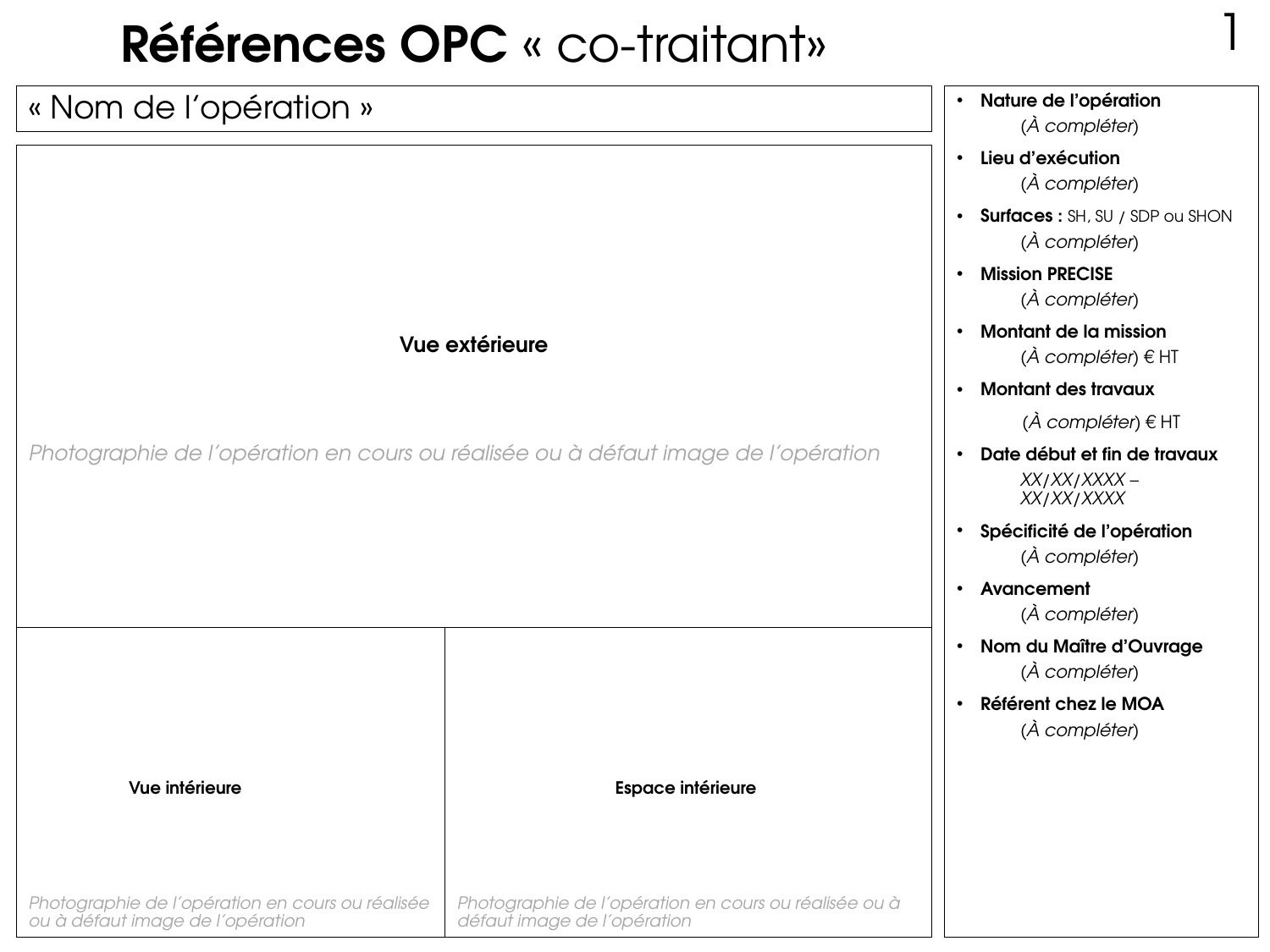

Références OPC « co-traitant»
1
« Nom de l’opération »

Nature de l’opération
(À compléter)
Lieu d’exécution
(À compléter)
Surfaces : SH, SU / SDP ou SHON
(À compléter)
Mission PRECISE
(À compléter)
Montant de la mission
(À compléter) € HT
Montant des travaux
(À compléter) € HT
Date début et fin de travaux
XX/XX/XXXX – XX/XX/XXXX
Spécificité de l’opération
(À compléter)
Avancement
(À compléter)
Nom du Maître d’Ouvrage
(À compléter)
Référent chez le MOA
(À compléter)

Vue extérieure

Photographie de l’opération en cours ou réalisée ou à défaut image de l’opération

Vue intérieure

Photographie de l’opération en cours ou réalisée ou à défaut image de l’opération

Espace intérieure

Photographie de l’opération en cours ou réalisée ou à défaut image de l’opération